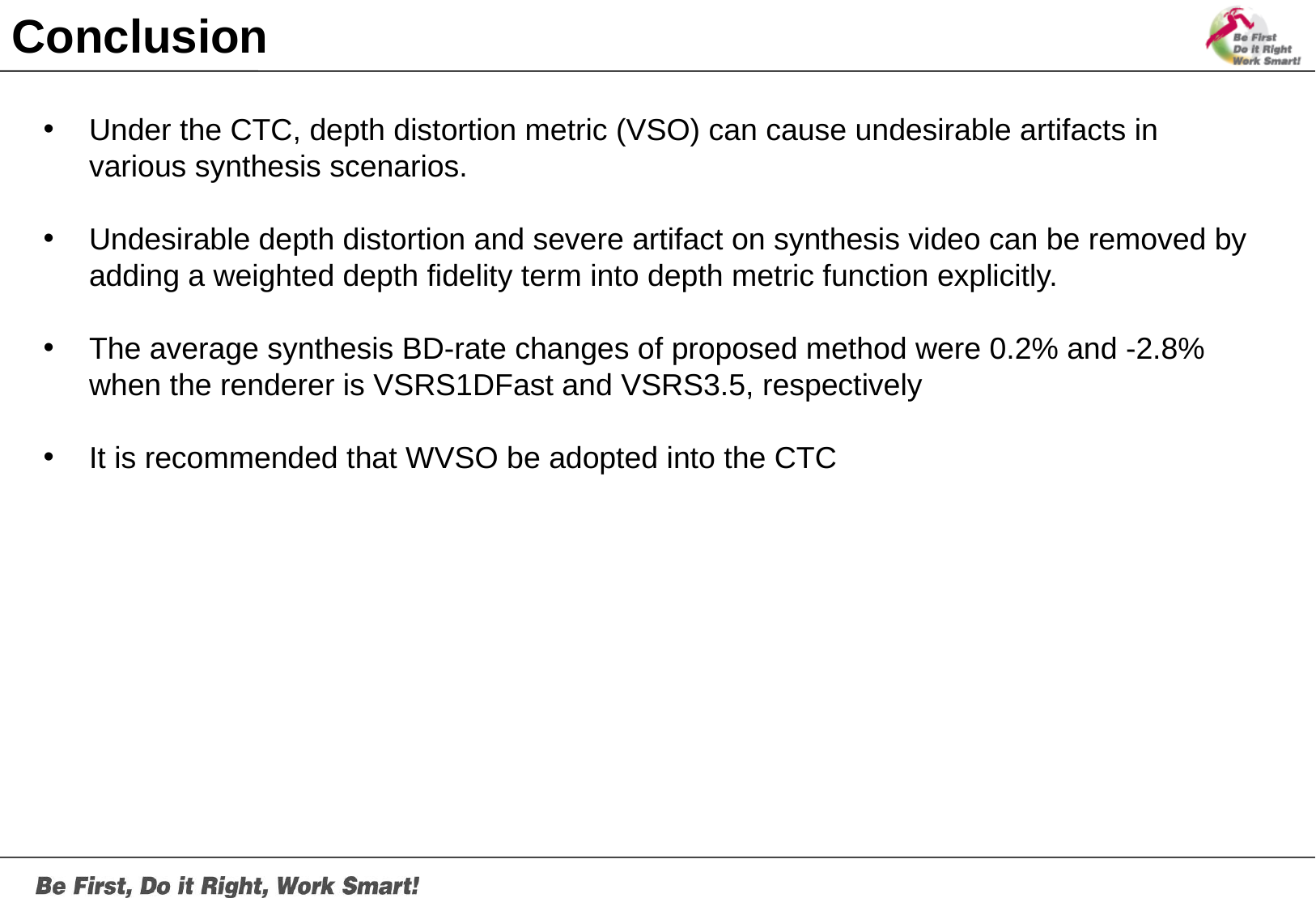

Conclusion
Under the CTC, depth distortion metric (VSO) can cause undesirable artifacts in various synthesis scenarios.

Undesirable depth distortion and severe artifact on synthesis video can be removed by adding a weighted depth fidelity term into depth metric function explicitly.

The average synthesis BD-rate changes of proposed method were 0.2% and -2.8% when the renderer is VSRS1DFast and VSRS3.5, respectively

It is recommended that WVSO be adopted into the CTC